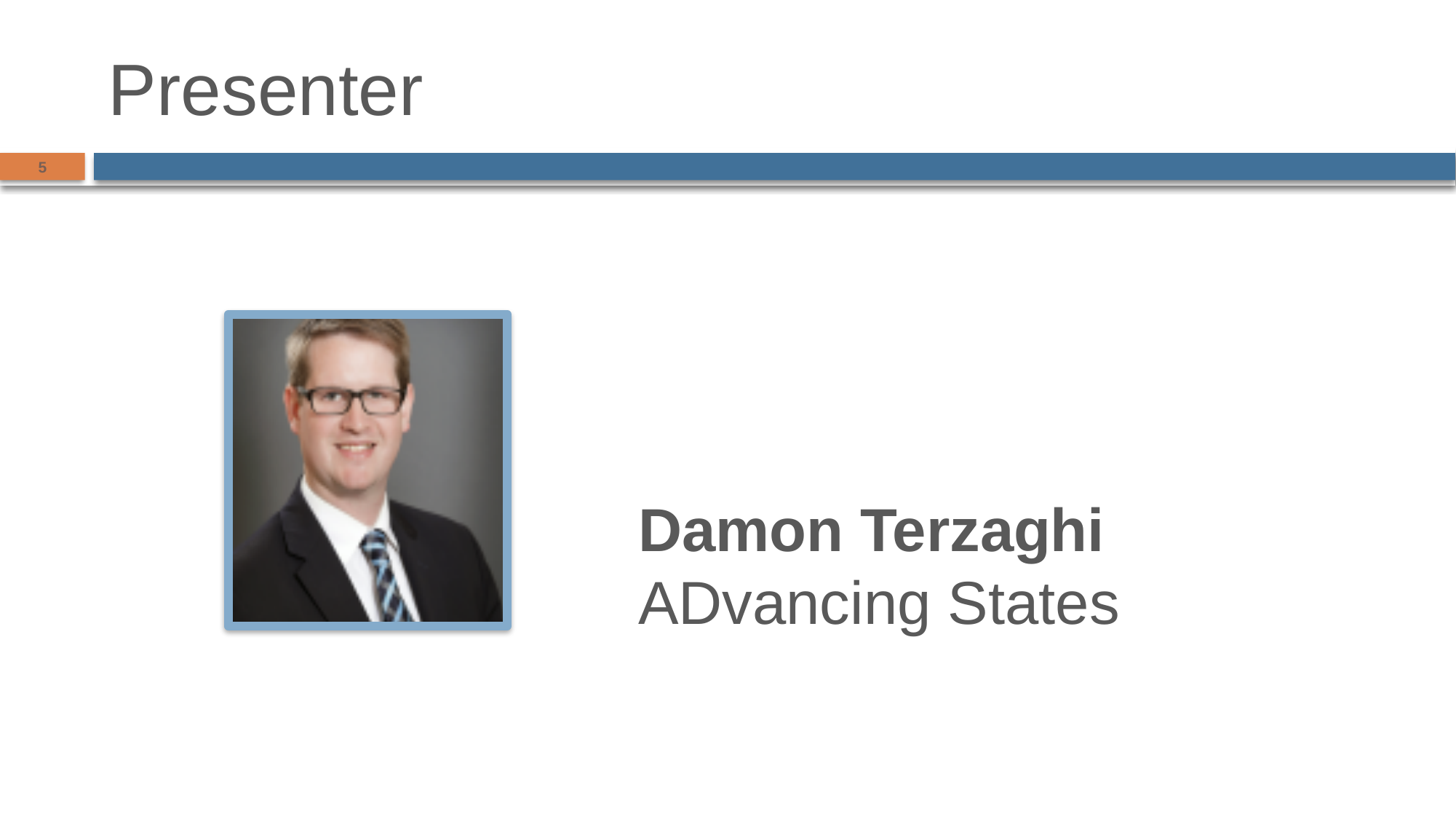

# Presenter
5

Damon Terzaghi
ADvancing States